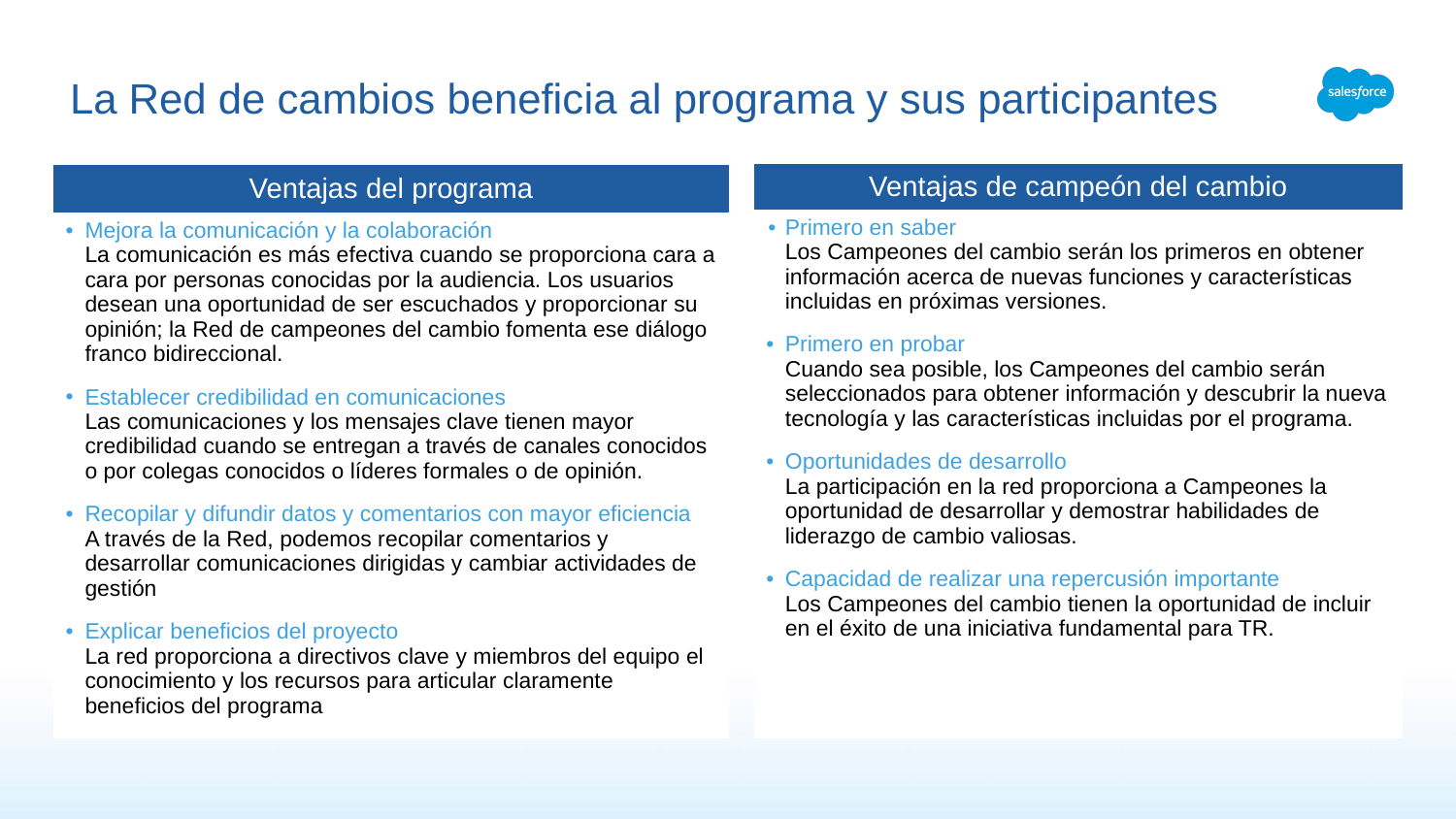

# La Red de cambios beneficia al programa y sus participantes
| Ventajas de campeón del cambio |
| --- |
| Primero en saber Los Campeones del cambio serán los primeros en obtener información acerca de nuevas funciones y características incluidas en próximas versiones. Primero en probar Cuando sea posible, los Campeones del cambio serán seleccionados para obtener información y descubrir la nueva tecnología y las características incluidas por el programa. Oportunidades de desarrollo La participación en la red proporciona a Campeones la oportunidad de desarrollar y demostrar habilidades de liderazgo de cambio valiosas. Capacidad de realizar una repercusión importante Los Campeones del cambio tienen la oportunidad de incluir en el éxito de una iniciativa fundamental para TR. |
| Ventajas del programa |
| --- |
| Mejora la comunicación y la colaboración La comunicación es más efectiva cuando se proporciona cara a cara por personas conocidas por la audiencia. Los usuarios desean una oportunidad de ser escuchados y proporcionar su opinión; la Red de campeones del cambio fomenta ese diálogo franco bidireccional. Establecer credibilidad en comunicaciones Las comunicaciones y los mensajes clave tienen mayor credibilidad cuando se entregan a través de canales conocidos o por colegas conocidos o líderes formales o de opinión. Recopilar y difundir datos y comentarios con mayor eficiencia A través de la Red, podemos recopilar comentarios y desarrollar comunicaciones dirigidas y cambiar actividades de gestión Explicar beneficios del proyecto La red proporciona a directivos clave y miembros del equipo el conocimiento y los recursos para articular claramente beneficios del programa |